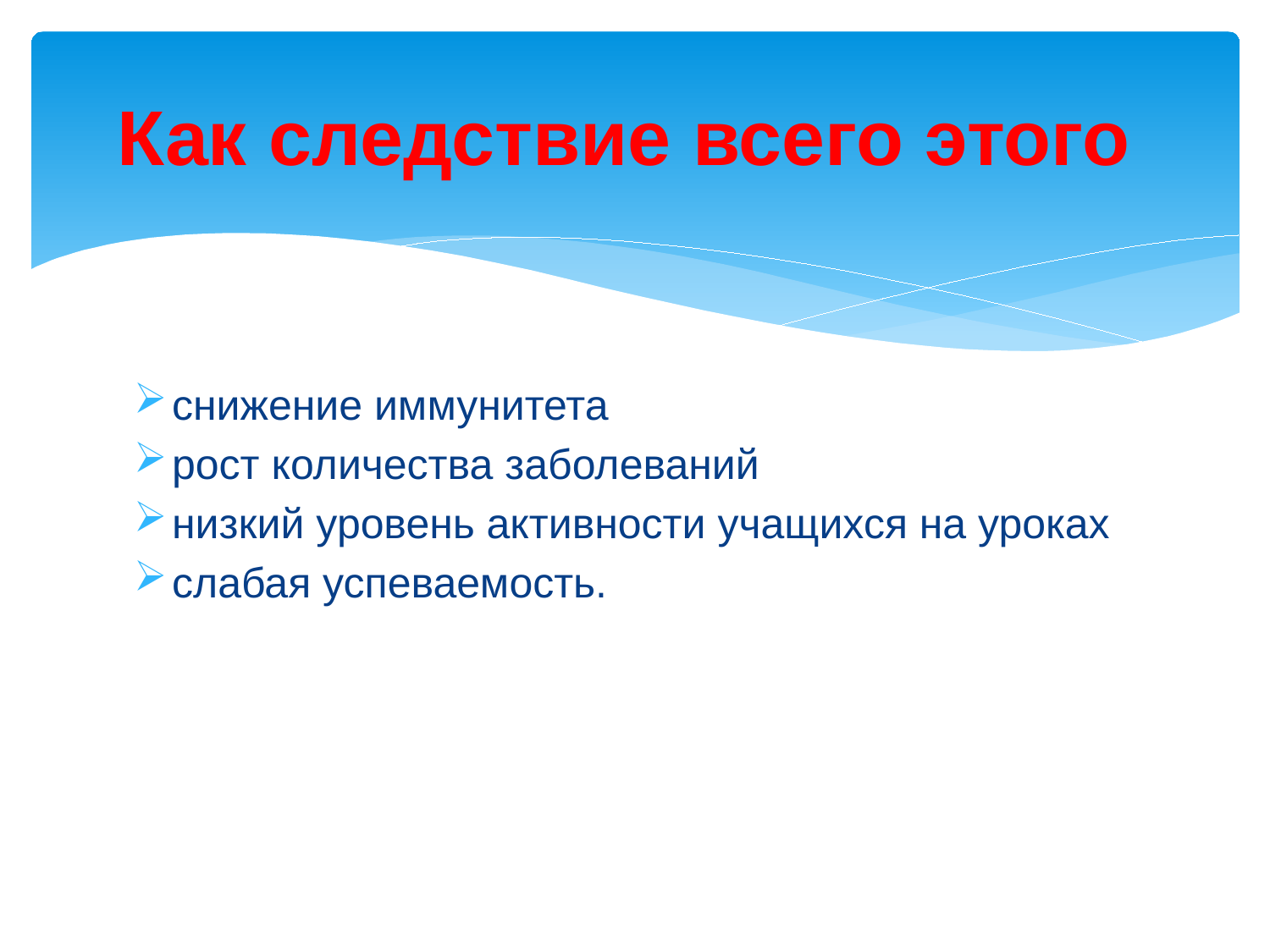

# Как следствие всего этого
снижение иммунитета
рост количества заболеваний
низкий уровень активности учащихся на уроках
слабая успеваемость.